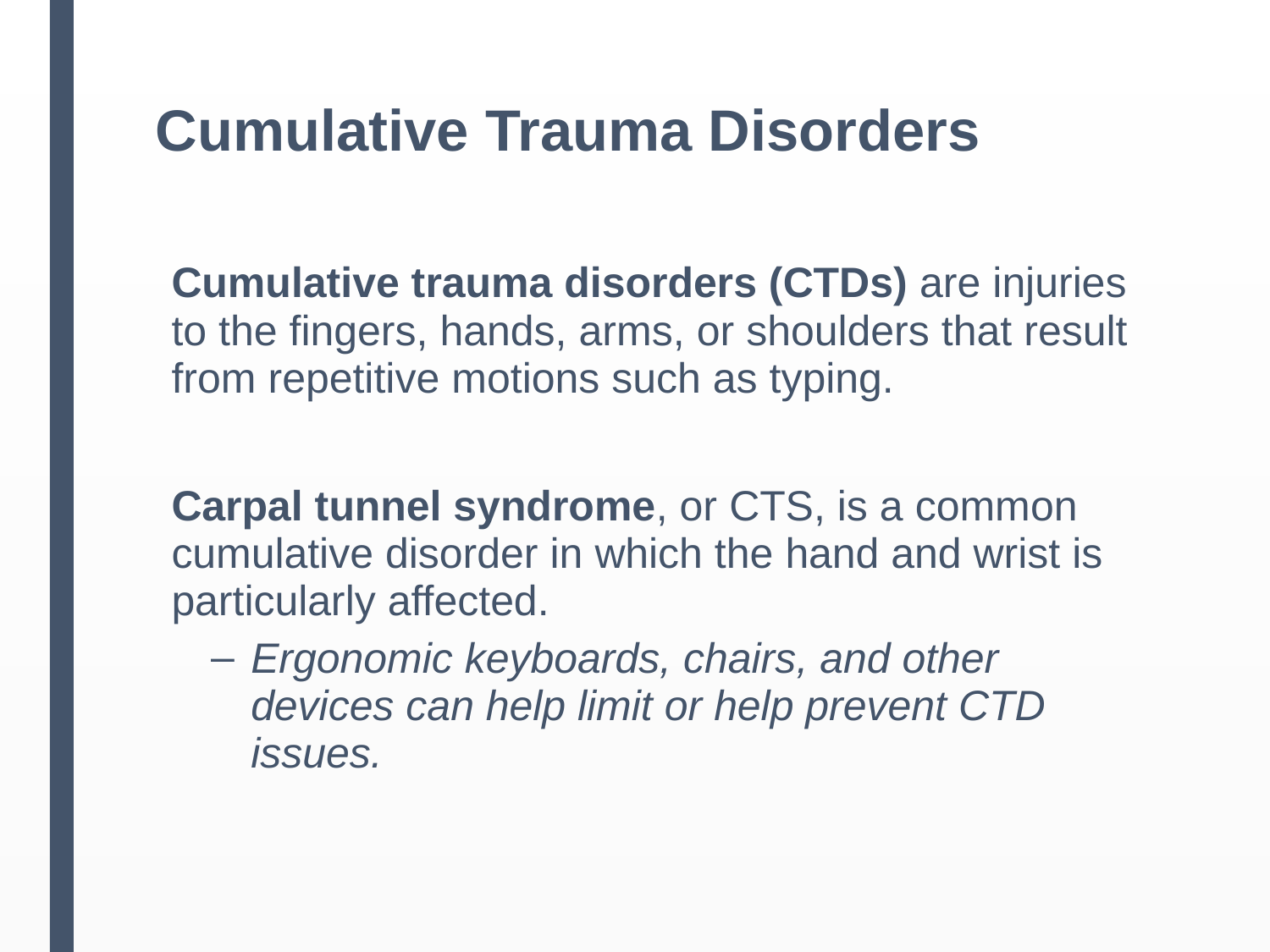

# Cumulative Trauma Disorders
Cumulative trauma disorders (CTDs) are injuries to the fingers, hands, arms, or shoulders that result from repetitive motions such as typing.

Carpal tunnel syndrome, or CTS, is a common cumulative disorder in which the hand and wrist is particularly affected.
Ergonomic keyboards, chairs, and other devices can help limit or help prevent CTD issues.